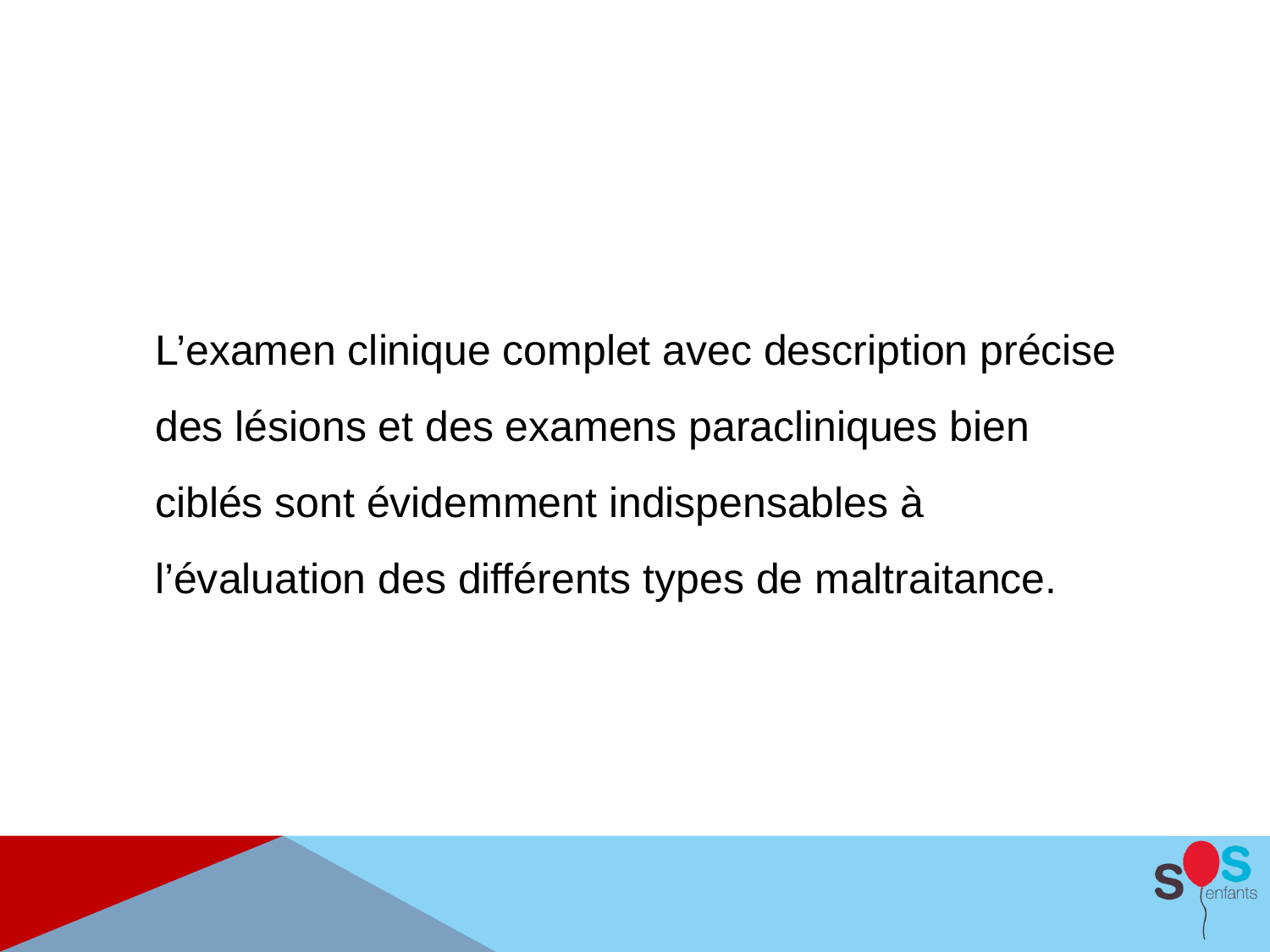

#

	L’examen clinique complet avec description précise des lésions et des examens paracliniques bien ciblés sont évidemment indispensables à l’évaluation des différents types de maltraitance.